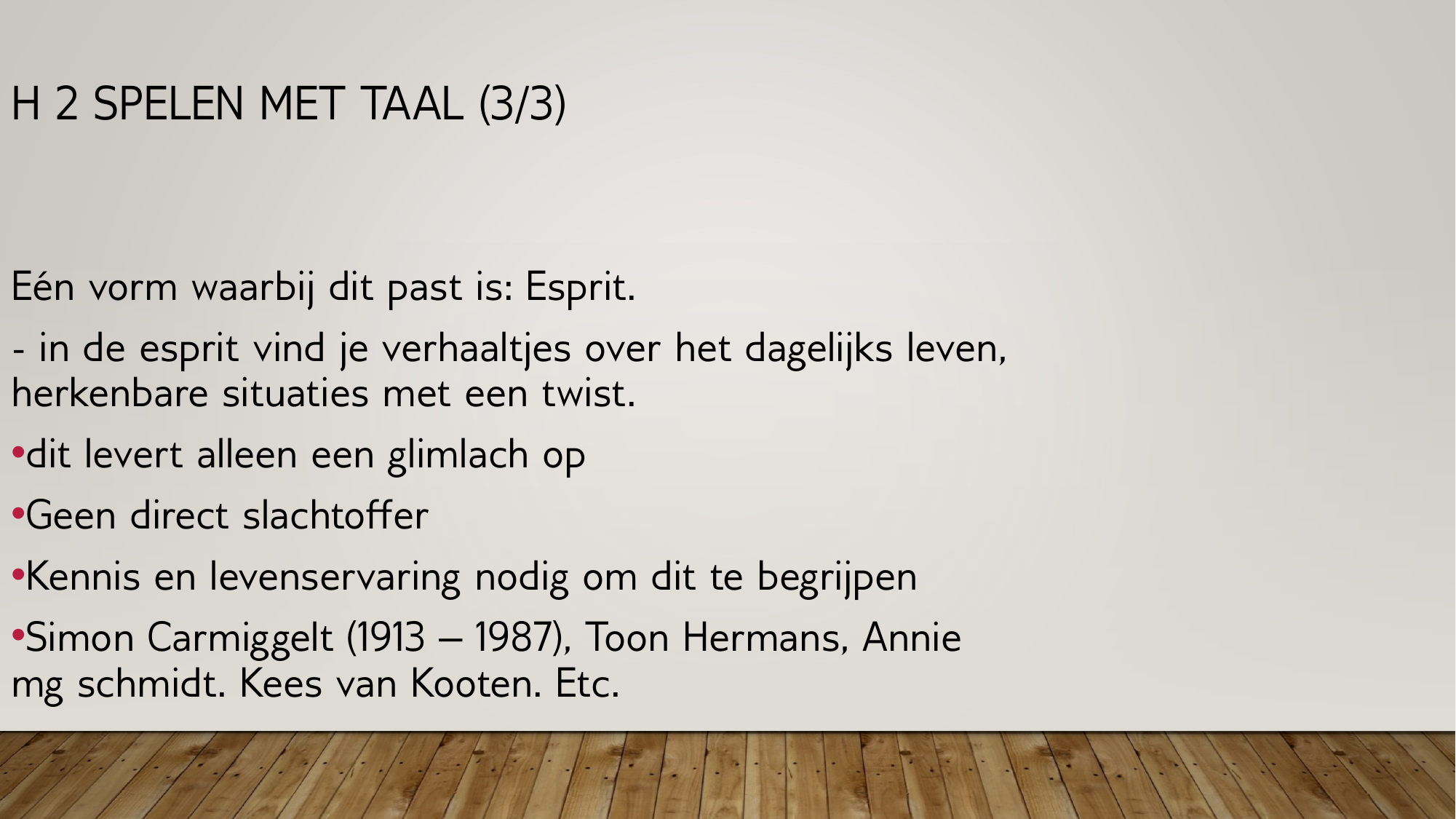

H 2 Spelen met taal (3/3)
Eén vorm waarbij dit past is: Esprit.
- in de esprit vind je verhaaltjes over het dagelijks leven, herkenbare situaties met een twist.
dit levert alleen een glimlach op
Geen direct slachtoffer
Kennis en levenservaring nodig om dit te begrijpen
Simon Carmiggelt (1913 – 1987), Toon Hermans, Annie mg schmidt. Kees van Kooten. Etc.